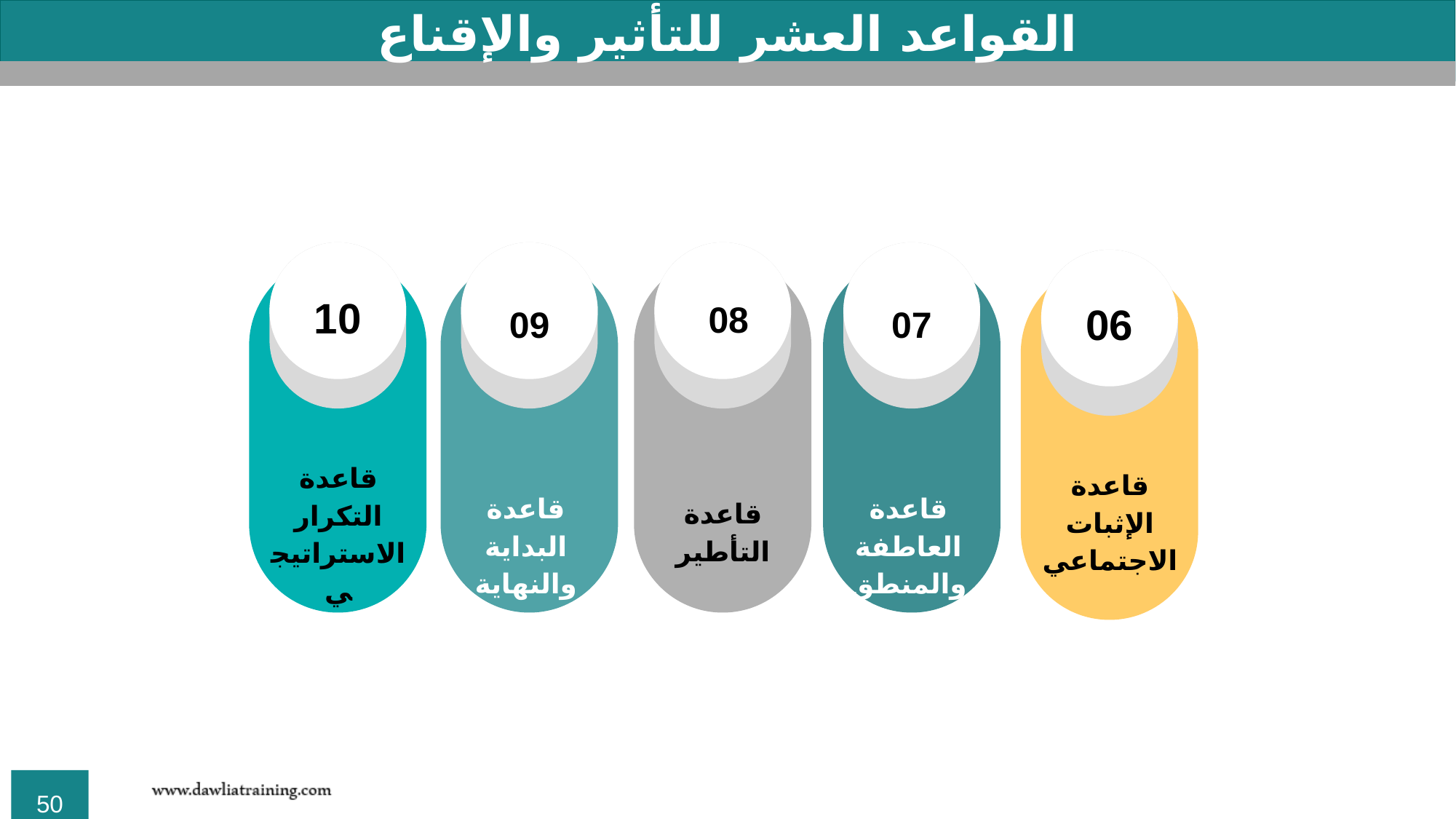

القواعد العشر للتأثير والإقناع

10
قاعدة التكرار الاستراتيجي

09
قاعدة البداية والنهاية

08
قاعدة التأطير

07
قاعدة العاطفة والمنطق

06
قاعدة الإثبات الاجتماعي